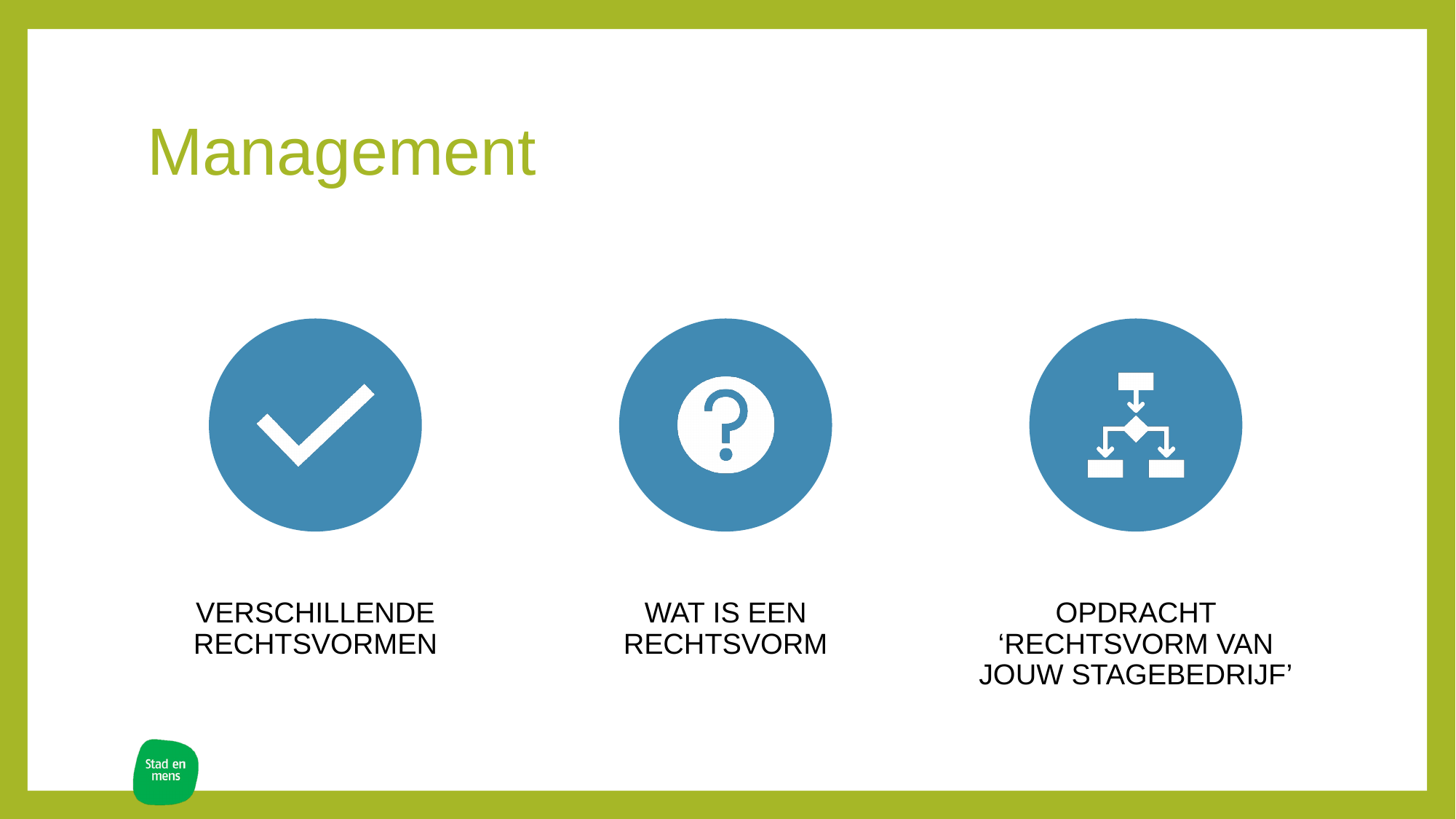

# Management
Verschillende rechtsvormen
Wat is een rechtsvorm
Opdracht ‘Rechtsvorm van jouw stagebedrijf’